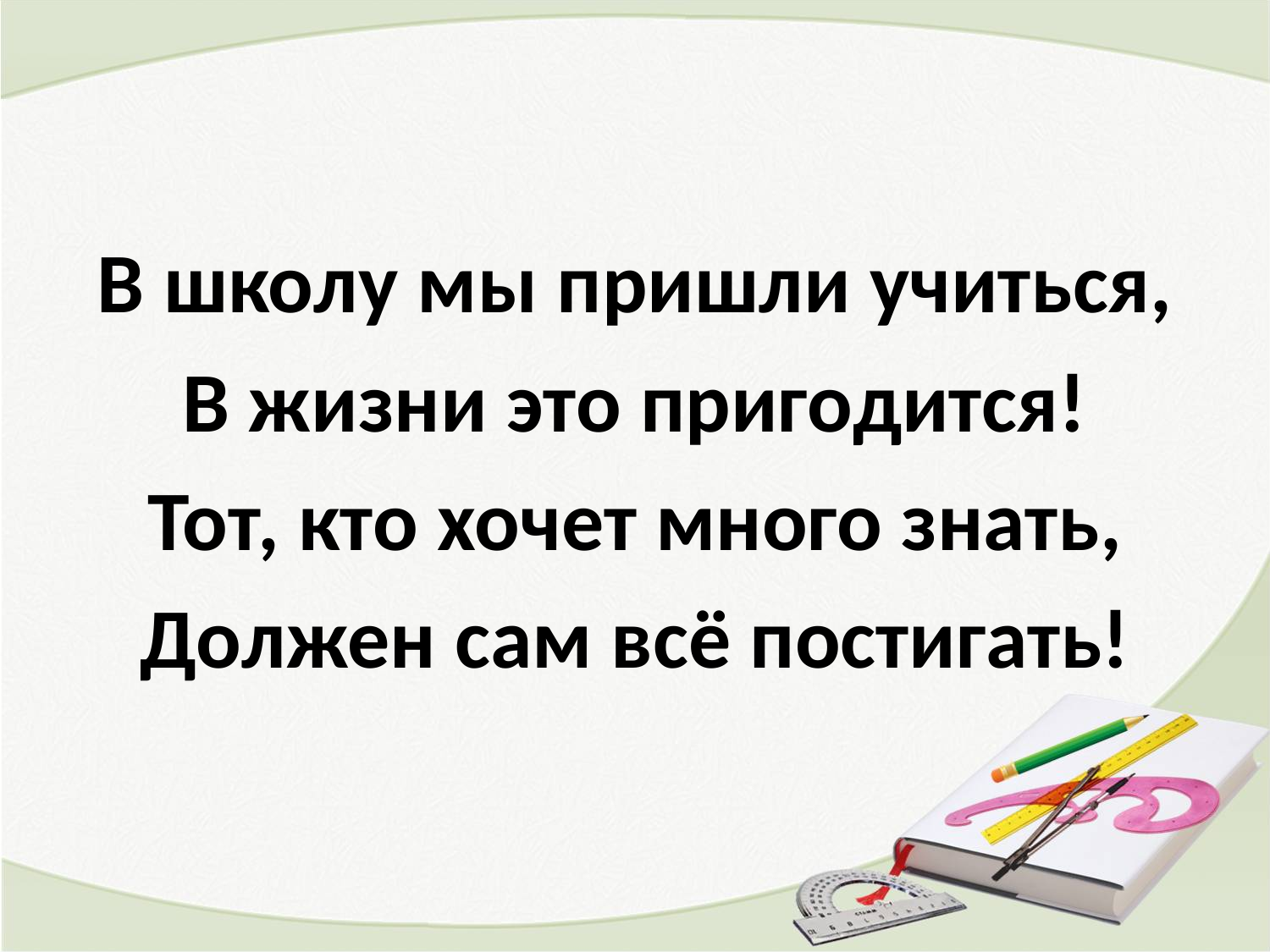

#
В школу мы пришли учиться,
В жизни это пригодится!
Тот, кто хочет много знать,
Должен сам всё постигать!